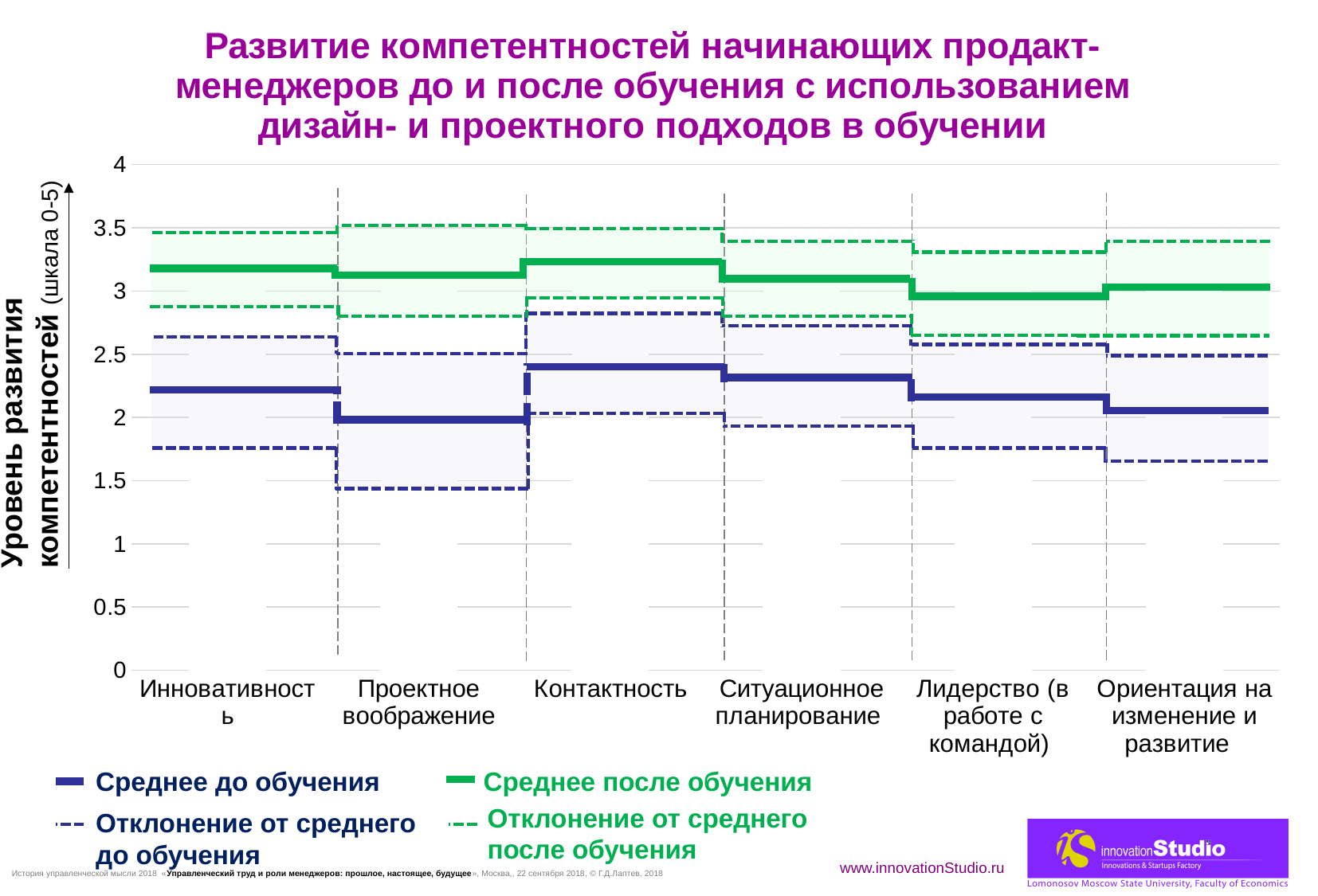

### Chart: Развитие компетентностей начинающих продакт-менеджеров до и после обучения с использованием дизайн- и проектного подходов в обучении

| Category | - отклонение от среднего до | Среднее до обучения | + отклонение от среднего до | - отклонение от среднего после | Среднее после обучения |
|---|---|---|---|---|---|
| Инновативность | 1.84 | 0.51 | 0.51 | 0.26 | 0.33000000000000046 |
| Проектное воображение | 1.4899999999999975 | 0.6200000000000007 | 0.6200000000000007 | 0.3000000000000002 | 0.4100000000000003 |
| Контактность | 2.1500000000000004 | 0.4700000000000001 | 0.4700000000000001 | 0.10999999999999989 | 0.31000000000000033 |
| Ситуационное планирование  | 2.07 | 0.44 | 0.44 | 0.09000000000000034 | 0.3500000000000003 |
| Лидерство (в работе с командой)  | 1.8599999999999985 | 0.46 | 0.46 | 0.09000000000000034 | 0.37000000000000033 |
| Ориентация на изменение и развитие   | 1.75 | 0.4800000000000003 | 0.4800000000000003 | 0.16000000000000003 | 0.3900000000000004 |
Уровень развития компетентностей (шкала 0-5)

Среднее до обучения              Среднее после обучения
Отклонение от среднего после обучения
Отклонение от среднего до обучения